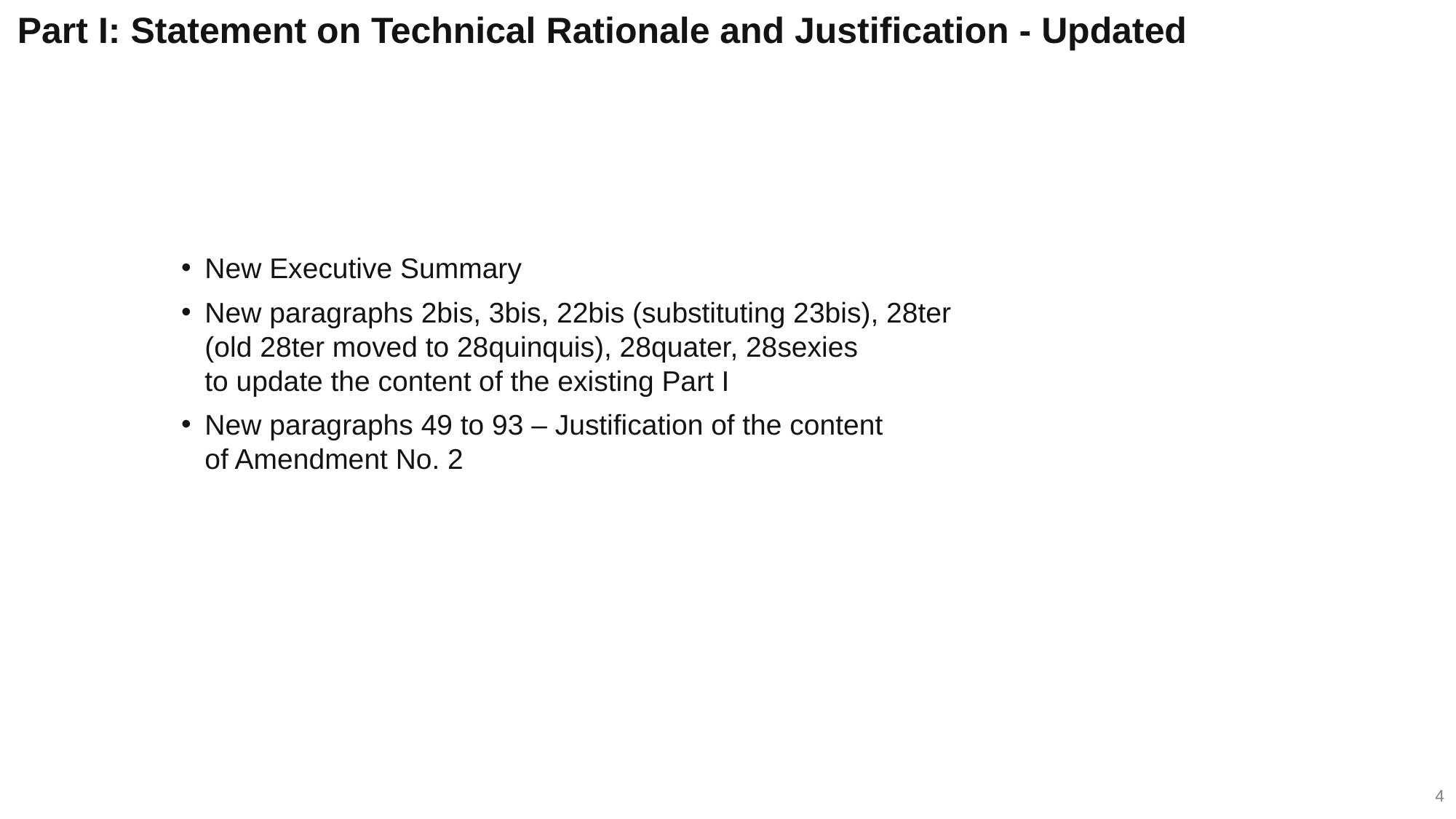

Part I: Statement on Technical Rationale and Justification - Updated
New Executive Summary
New paragraphs 2bis, 3bis, 22bis (substituting 23bis), 28ter
(old 28ter moved to 28quinquis), 28quater, 28sexies
to update the content of the existing Part I
New paragraphs 49 to 93 – Justification of the content
of Amendment No. 2

4